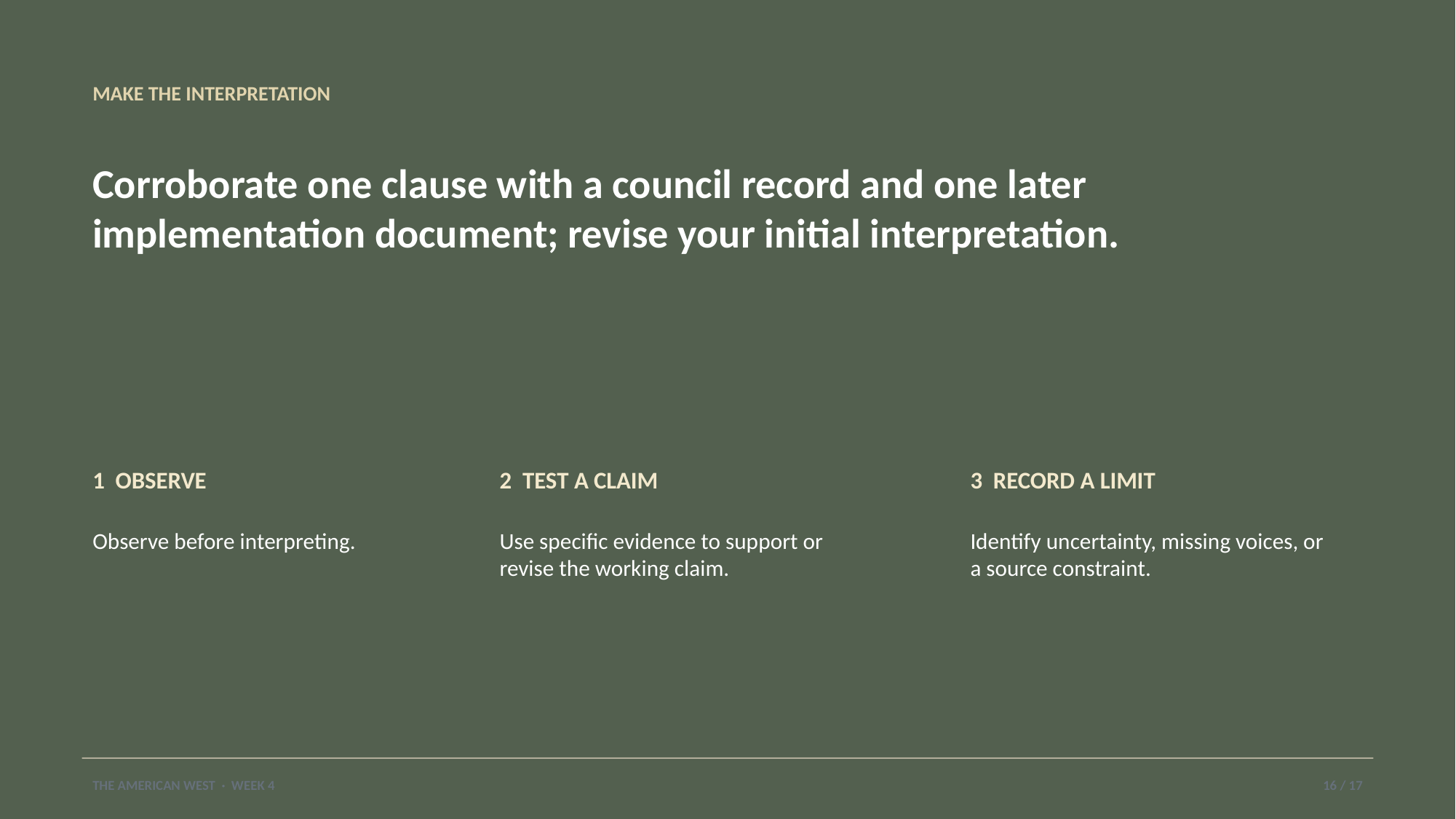

MAKE THE INTERPRETATION
Corroborate one clause with a council record and one later implementation document; revise your initial interpretation.
1  OBSERVE
2  TEST A CLAIM
3  RECORD A LIMIT
Observe before interpreting.
Use specific evidence to support or revise the working claim.
Identify uncertainty, missing voices, or a source constraint.

THE AMERICAN WEST  ·  WEEK 4
16 / 17